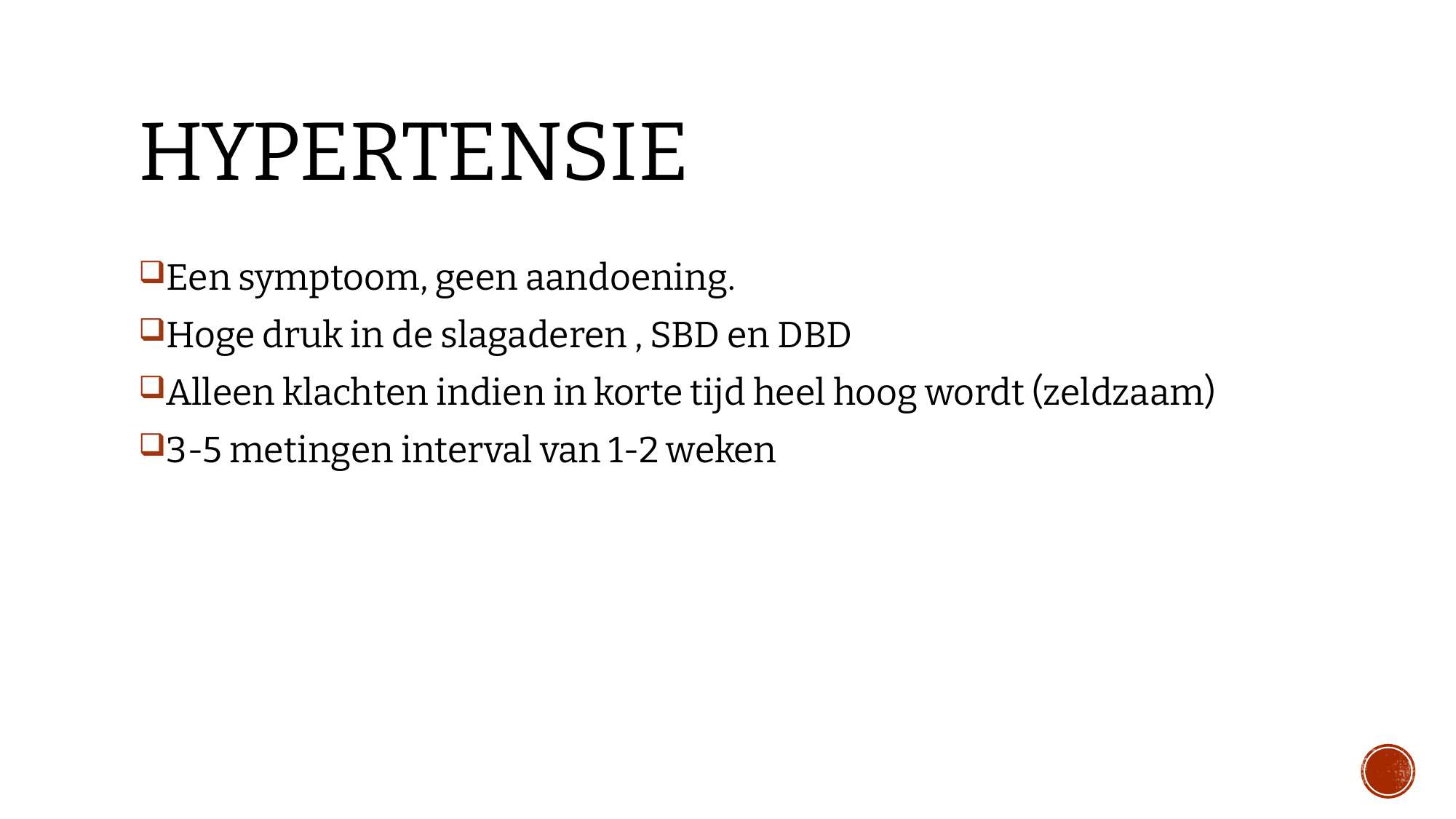

# Hypertensie
Een symptoom, geen aandoening.
Hoge druk in de slagaderen , SBD en DBD
Alleen klachten indien in korte tijd heel hoog wordt (zeldzaam)
3-5 metingen interval van 1-2 weken